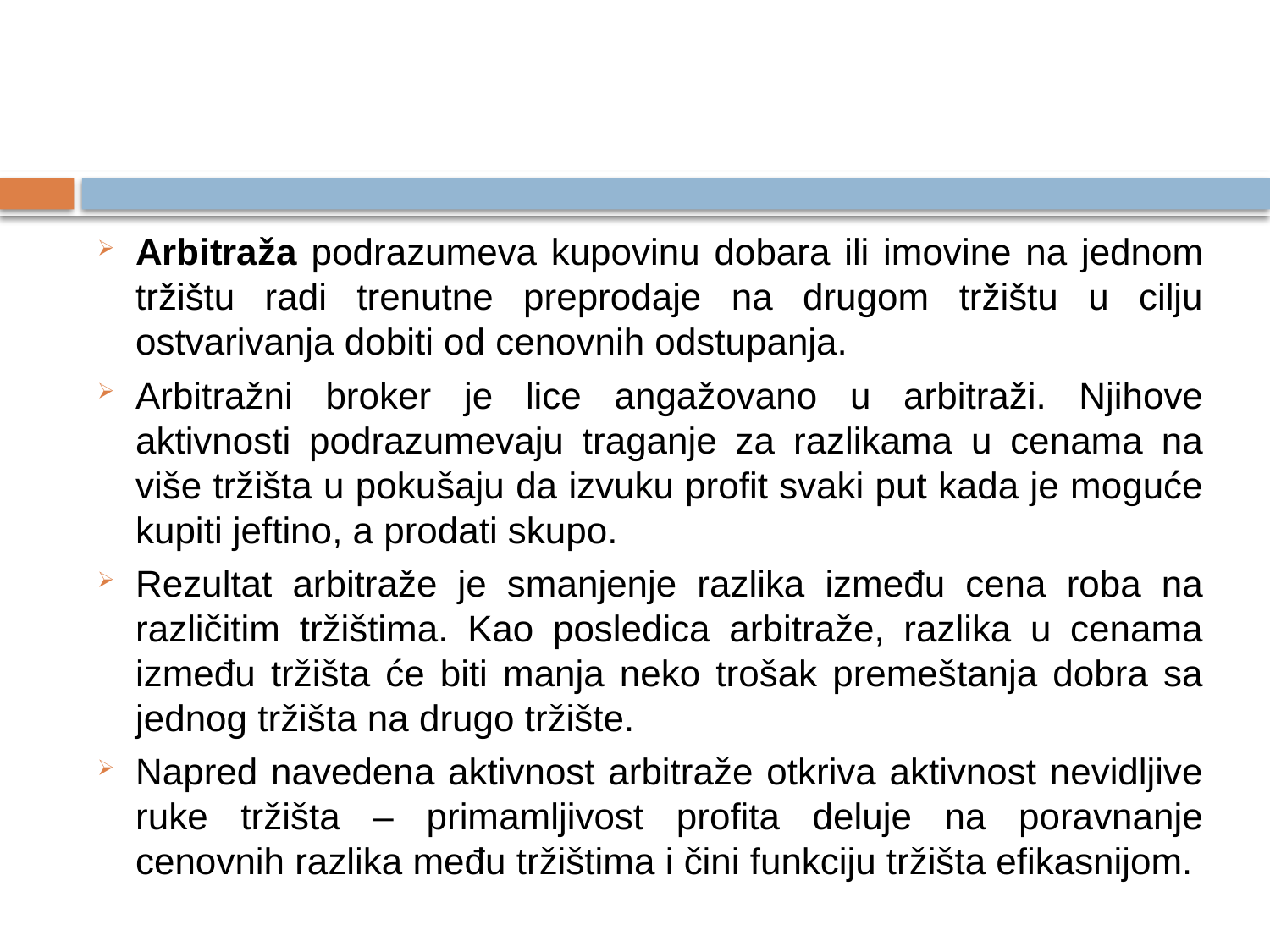

#
Arbitraža podrazumeva kupovinu dobara ili imovine na jednom tržištu radi trenutne preprodaje na drugom tržištu u cilju ostvarivanja dobiti od cenovnih odstupanja.
Arbitražni broker je lice angažovano u arbitraži. Njihove aktivnosti podrazumevaju traganje za razlikama u cenama na više tržišta u pokušaju da izvuku profit svaki put kada je moguće kupiti jeftino, a prodati skupo.
Rezultat arbitraže je smanjenje razlika između cena roba na različitim tržištima. Kao posledica arbitraže, razlika u cenama između tržišta će biti manja neko trošak premeštanja dobra sa jednog tržišta na drugo tržište.
Napred navedena aktivnost arbitraže otkriva aktivnost nevidljive ruke tržišta – primamljivost profita deluje na poravnanje cenovnih razlika među tržištima i čini funkciju tržišta efikasnijom.